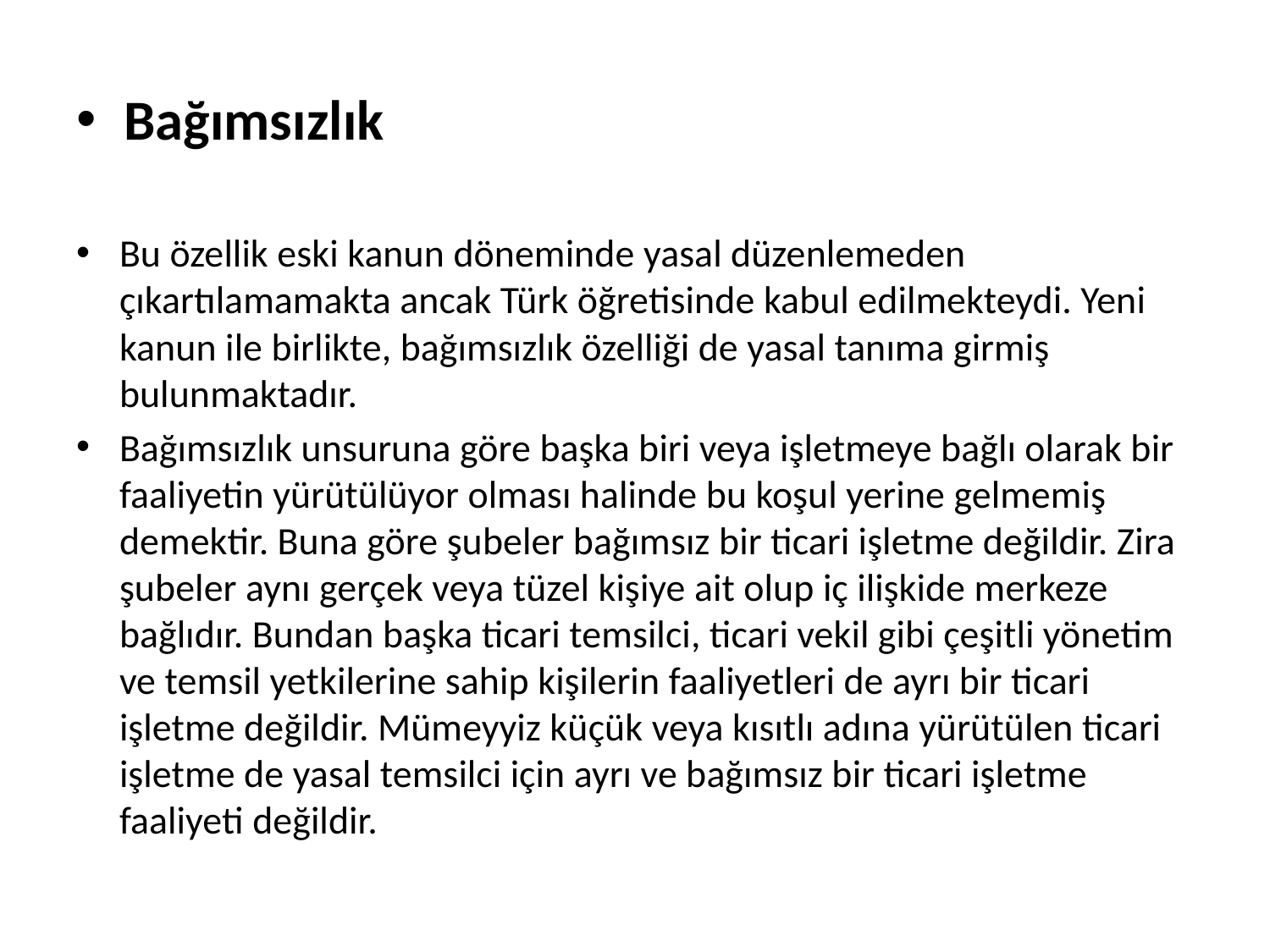

# Bağımsızlık
Bu özellik eski kanun döneminde yasal düzenlemeden çıkartılamamakta ancak Türk öğretisinde kabul edilmekteydi. Yeni kanun ile birlikte, bağımsızlık özelliği de yasal tanıma girmiş bulunmaktadır.
Bağımsızlık unsuruna göre başka biri veya işletmeye bağlı olarak bir faaliyetin yürütülüyor olması halinde bu koşul yerine gelmemiş demektir. Buna göre şubeler bağımsız bir ticari işletme değildir. Zira şubeler aynı gerçek veya tüzel kişiye ait olup iç ilişkide merkeze bağlıdır. Bundan başka ticari temsilci, ticari vekil gibi çeşitli yönetim ve temsil yetkilerine sahip kişilerin faaliyetleri de ayrı bir ticari işletme değildir. Mümeyyiz küçük veya kısıtlı adına yürütülen ticari işletme de yasal temsilci için ayrı ve bağımsız bir ticari işletme faaliyeti değildir.